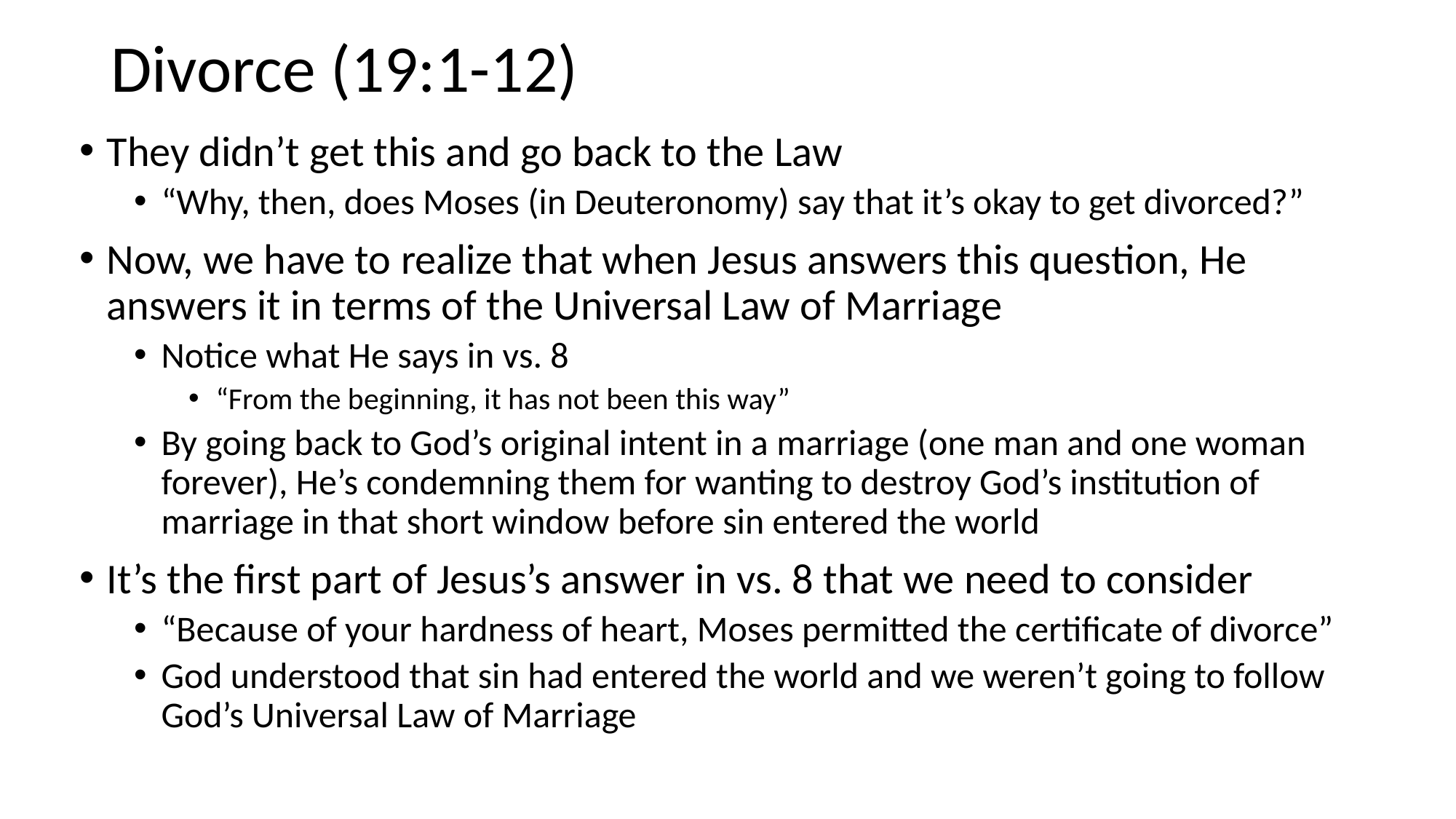

# Divorce (19:1-12)
They didn’t get this and go back to the Law
“Why, then, does Moses (in Deuteronomy) say that it’s okay to get divorced?”
Now, we have to realize that when Jesus answers this question, He answers it in terms of the Universal Law of Marriage
Notice what He says in vs. 8
“From the beginning, it has not been this way”
By going back to God’s original intent in a marriage (one man and one woman forever), He’s condemning them for wanting to destroy God’s institution of marriage in that short window before sin entered the world
It’s the first part of Jesus’s answer in vs. 8 that we need to consider
“Because of your hardness of heart, Moses permitted the certificate of divorce”
God understood that sin had entered the world and we weren’t going to follow God’s Universal Law of Marriage